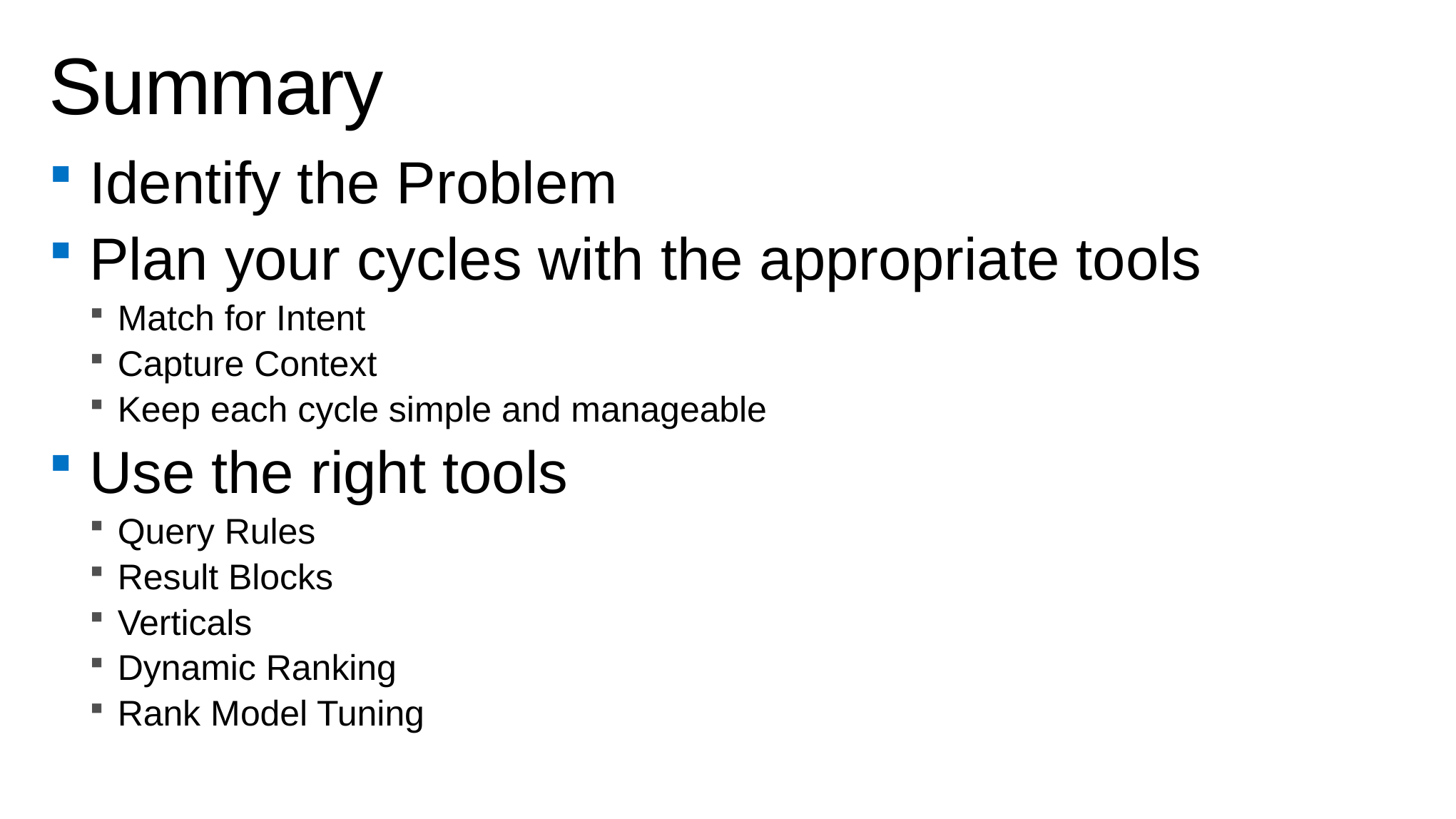

# Summary
Identify the Problem
Plan your cycles with the appropriate tools
Match for Intent
Capture Context
Keep each cycle simple and manageable
Use the right tools
Query Rules
Result Blocks
Verticals
Dynamic Ranking
Rank Model Tuning